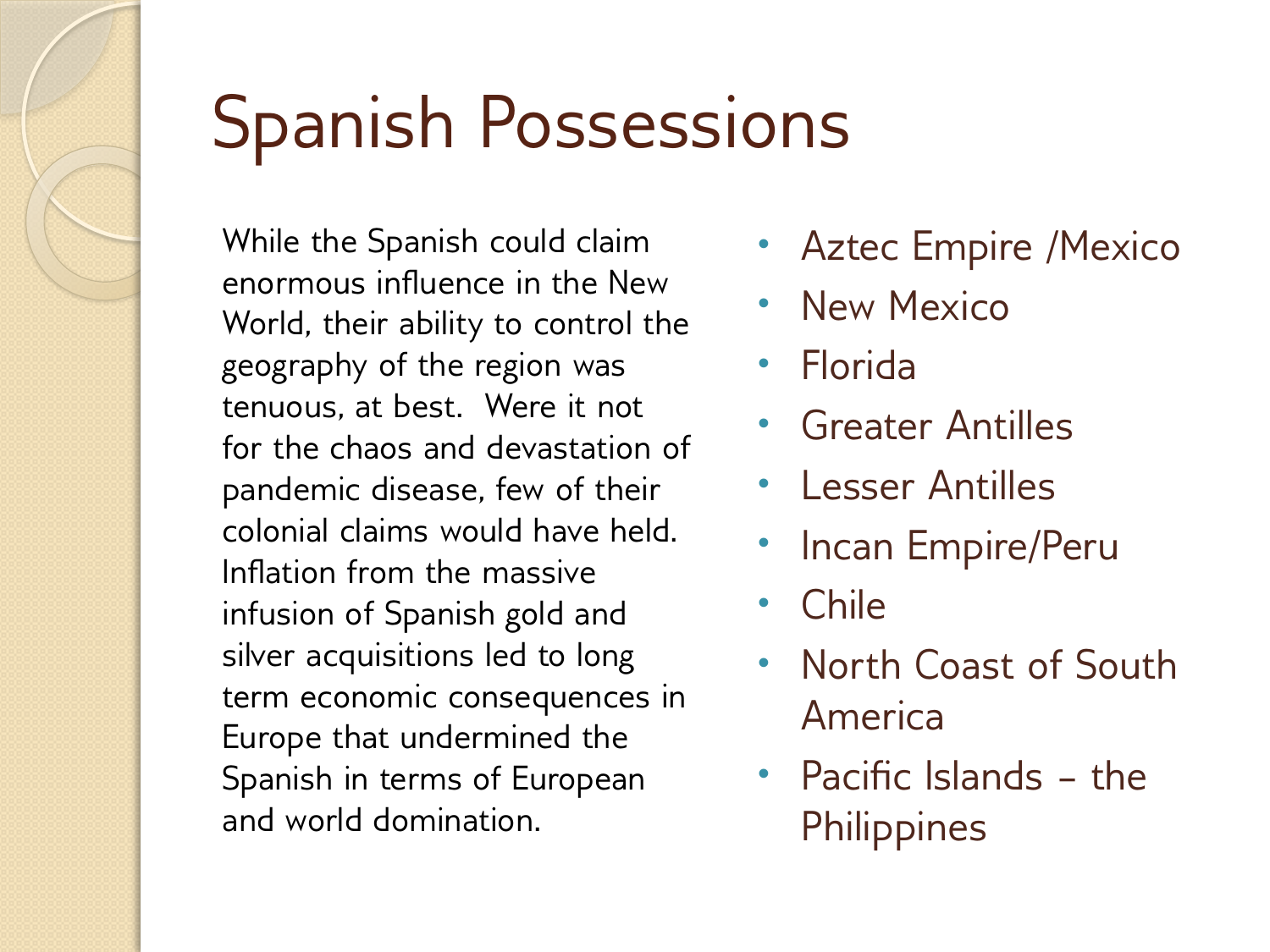

# Spanish Possessions
While the Spanish could claim enormous influence in the New World, their ability to control the geography of the region was tenuous, at best.  Were it not for the chaos and devastation of pandemic disease, few of their colonial claims would have held.  Inflation from the massive infusion of Spanish gold and silver acquisitions led to long term economic consequences in Europe that undermined the Spanish in terms of European and world domination.
Aztec Empire /Mexico
New Mexico
Florida
Greater Antilles
Lesser Antilles
Incan Empire/Peru
Chile
North Coast of South America
Pacific Islands – the Philippines